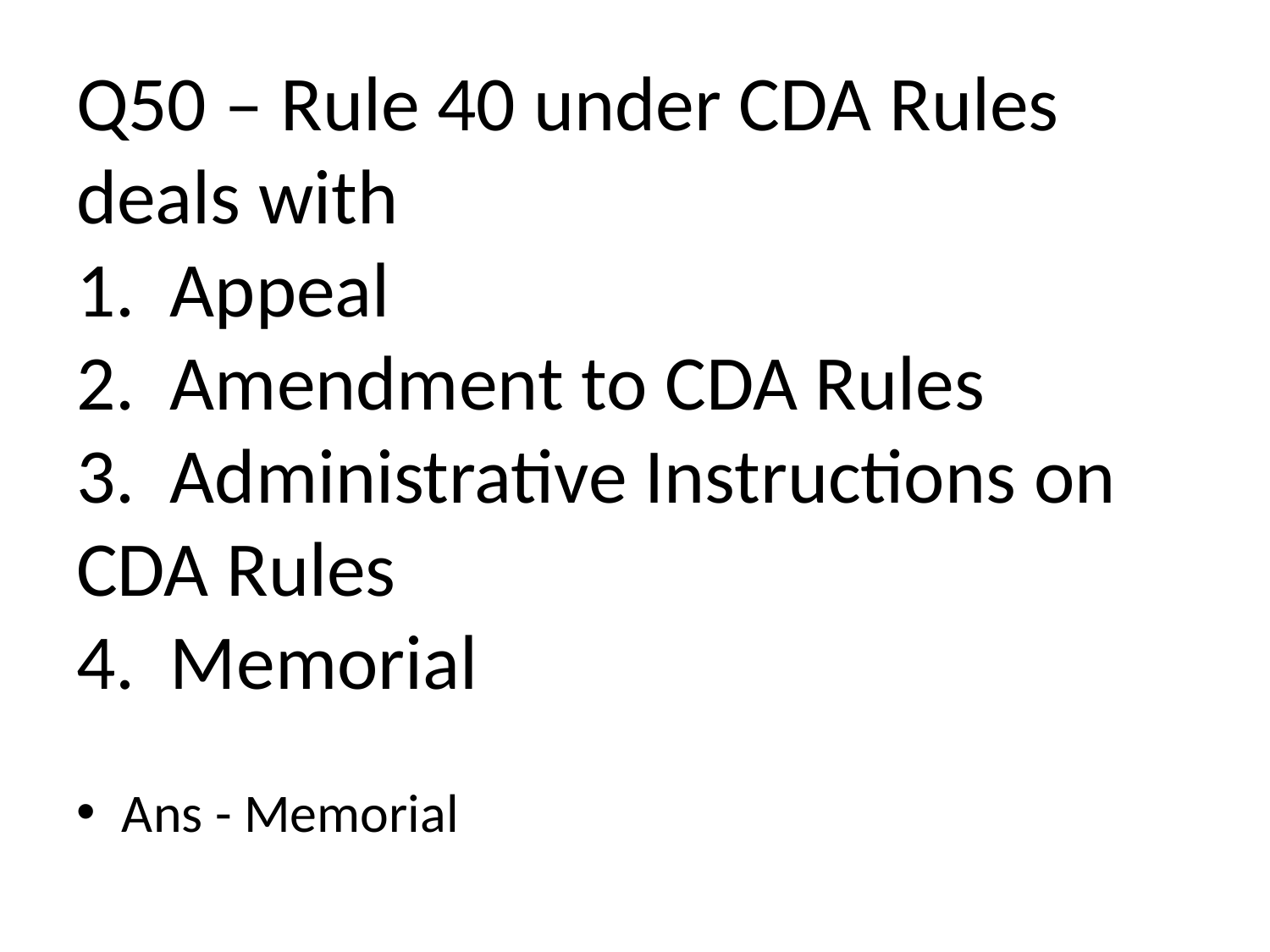

# Q50 – Rule 40 under CDA Rules deals with 1.  Appeal 2.  Amendment to CDA Rules 3.  Administrative Instructions on CDA Rules 4.  Memorial
Ans - Memorial